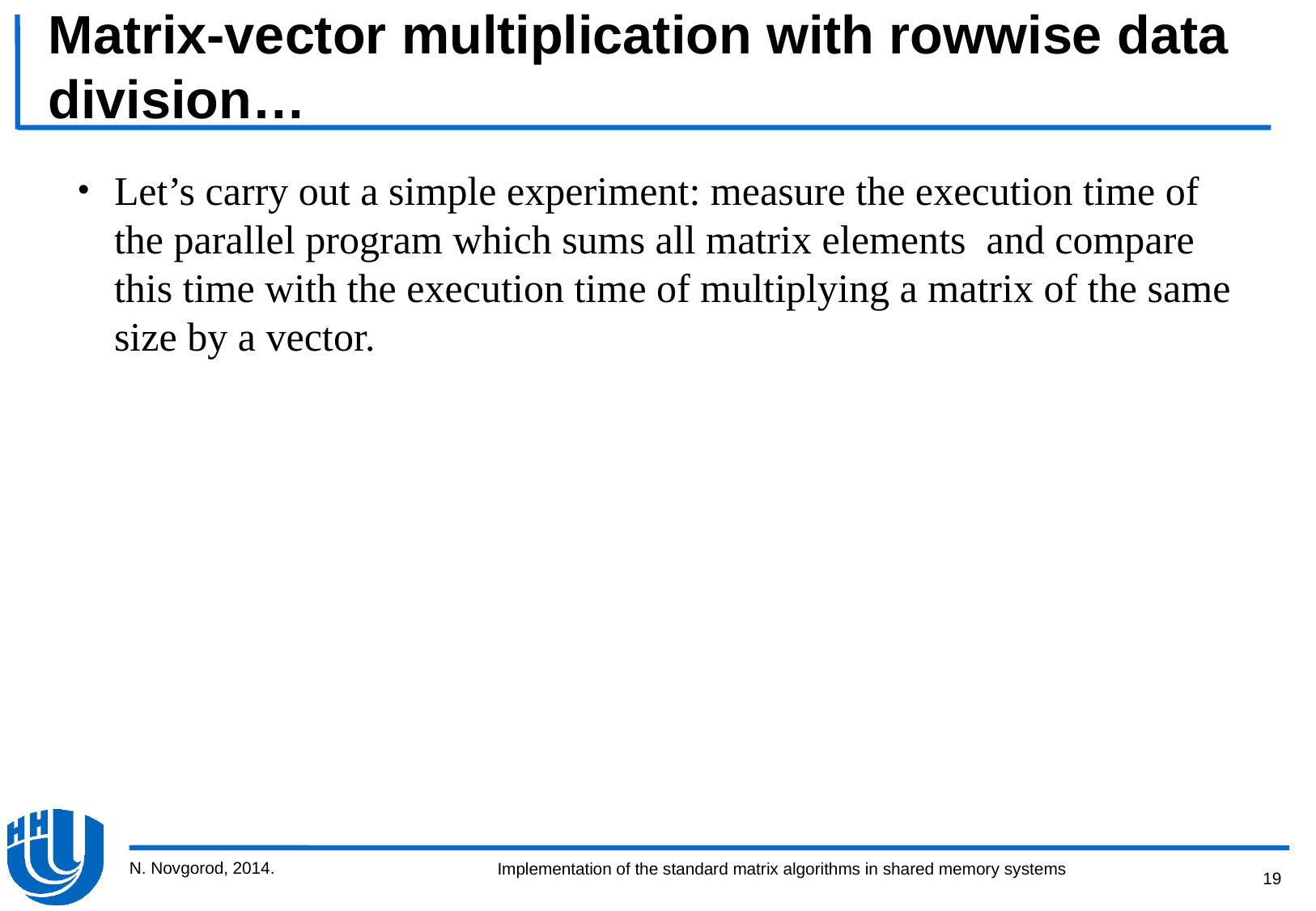

# Matrix-vector multiplication with rowwise data division…
Let’s carry out a simple experiment: measure the execution time of the parallel program which sums all matrix elements  and compare this time with the execution time of multiplying a matrix of the same size by a vector.
N. Novgorod, 2014.
19
Implementation of the standard matrix algorithms in shared memory systems